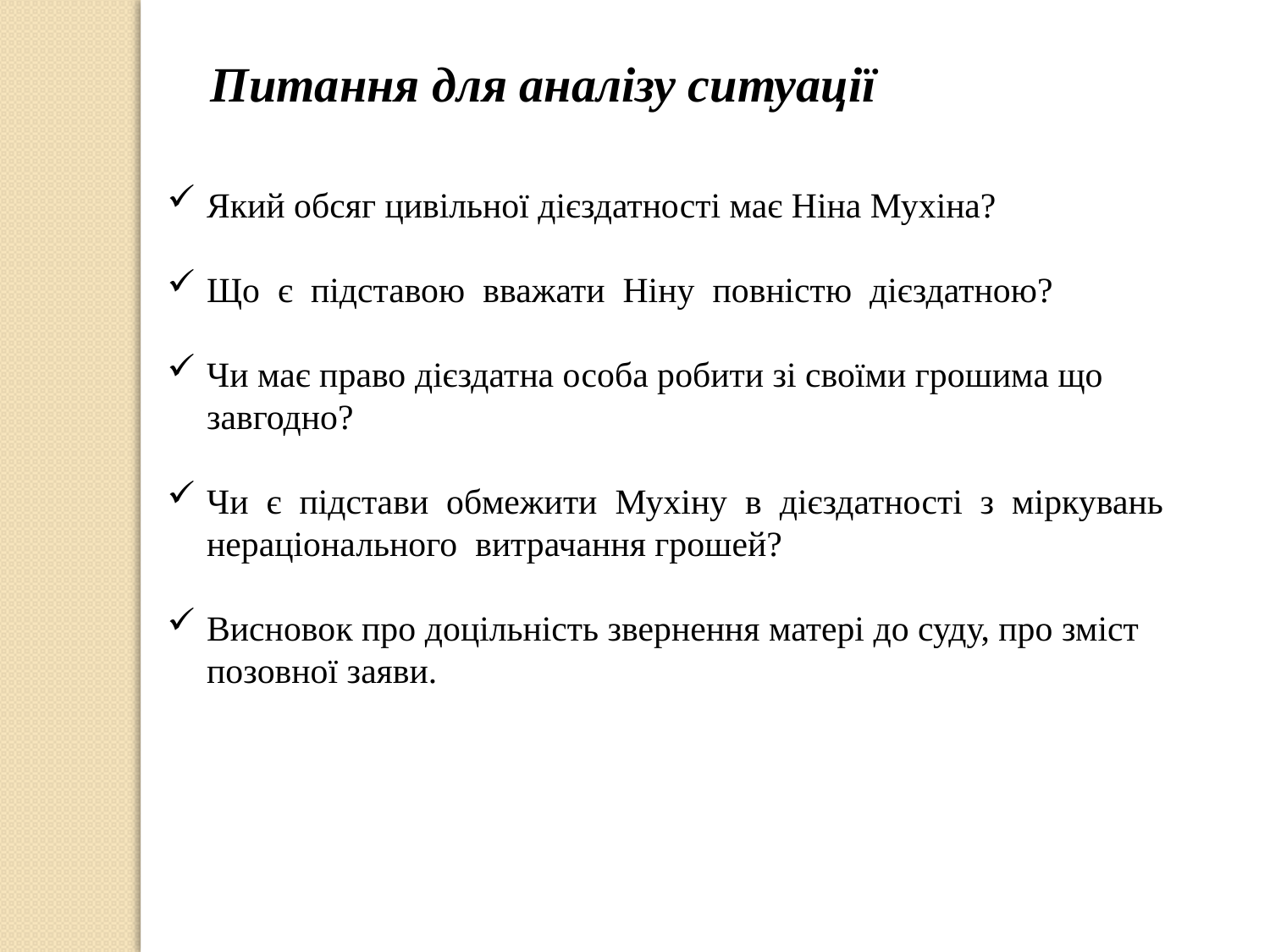

Питання для аналізу ситуації
Який обсяг цивільної дієздатності має Ніна Мухіна?

Що  є  підставою  вважати  Ніну  повністю  дієздатною?

Чи має право дієздатна особа робити зі своїми грошима що завгодно?

Чи  є  підстави  обмежити  Мухіну  в  дієздатності  з  міркувань  нераціонального  витрачання грошей?

Висновок про доцільність звернення матері до суду, про зміст позовної заяви.